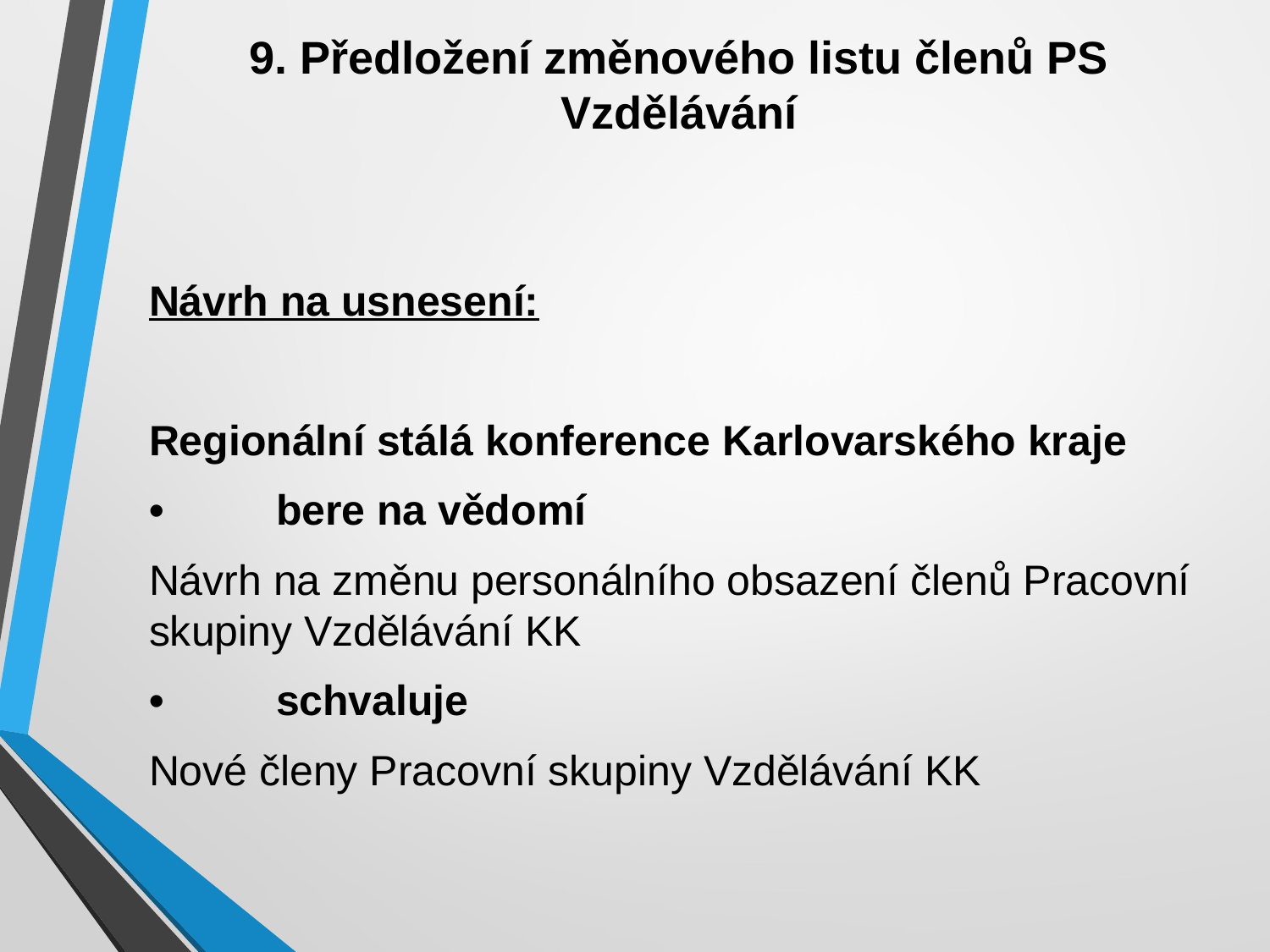

# 9. Předložení změnového listu členů PS Vzdělávání

Návrh na usnesení:

Regionální stálá konference Karlovarského kraje
•	bere na vědomí
Návrh na změnu personálního obsazení členů Pracovní skupiny Vzdělávání KK
•	schvaluje
Nové členy Pracovní skupiny Vzdělávání KK